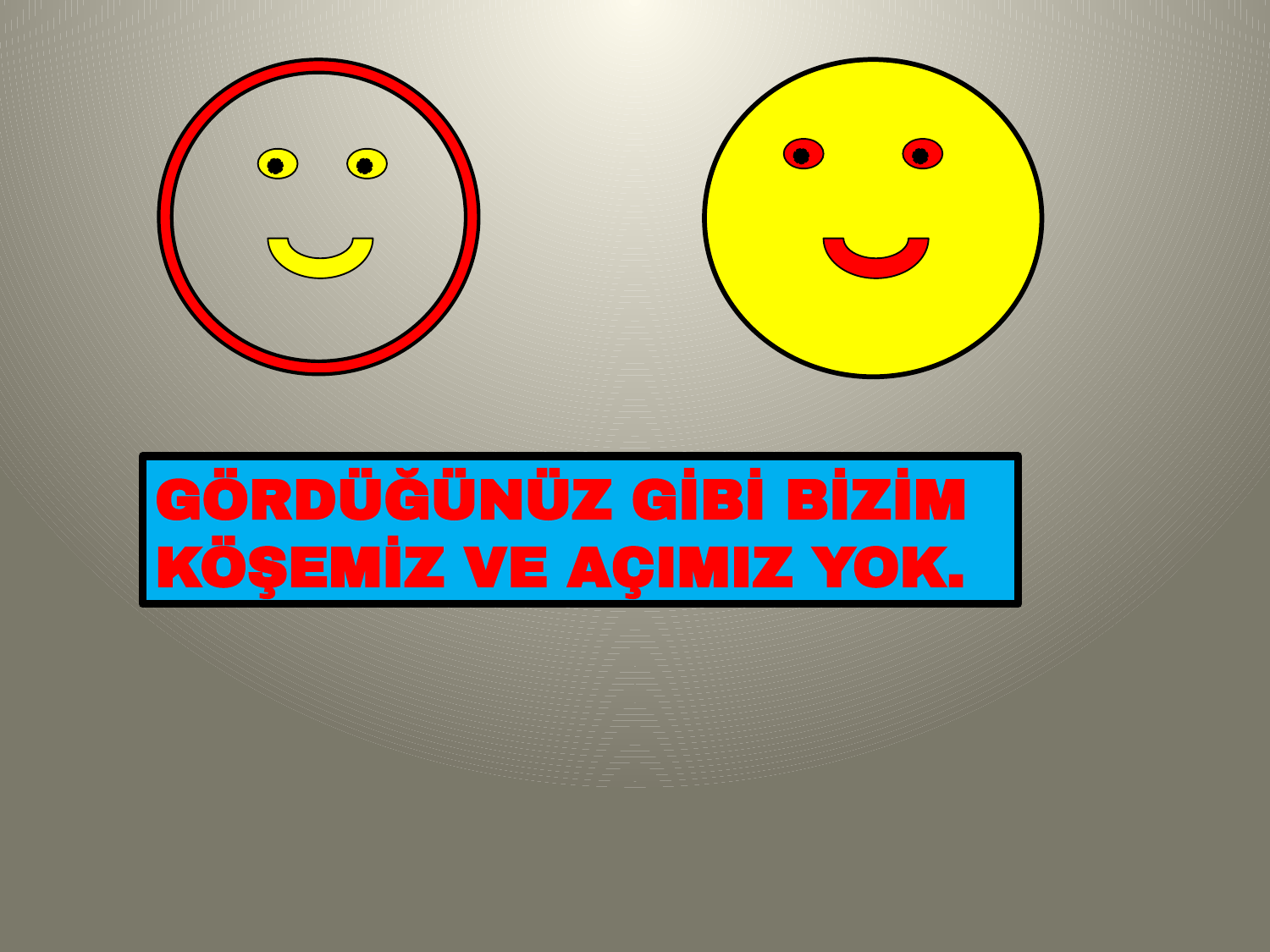

GÖRDÜĞÜNÜZ GİBİ BİZİM
KÖŞEMİZ VE AÇIMIZ YOK.